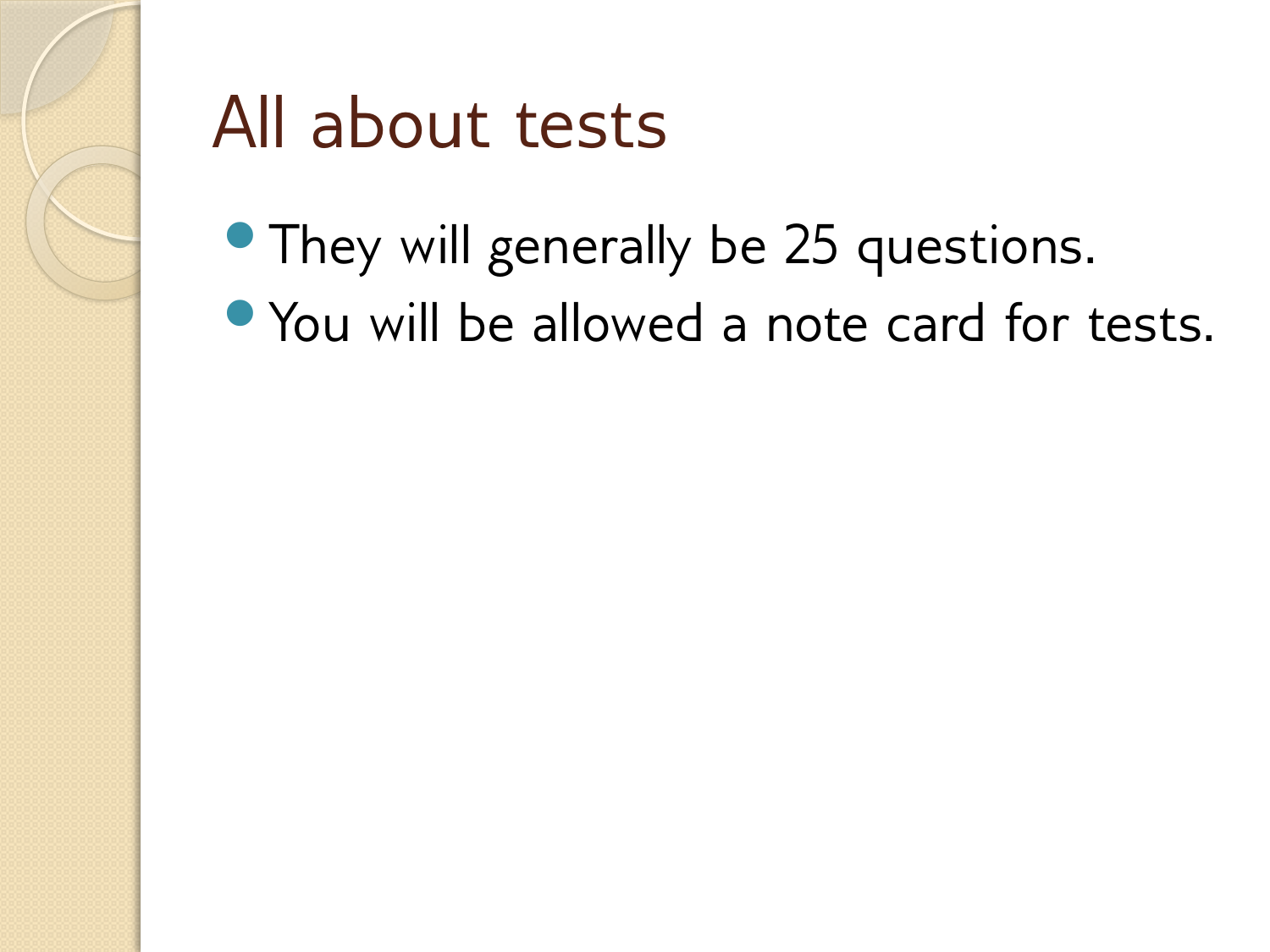

# All about tests
They will generally be 25 questions.
You will be allowed a note card for tests.